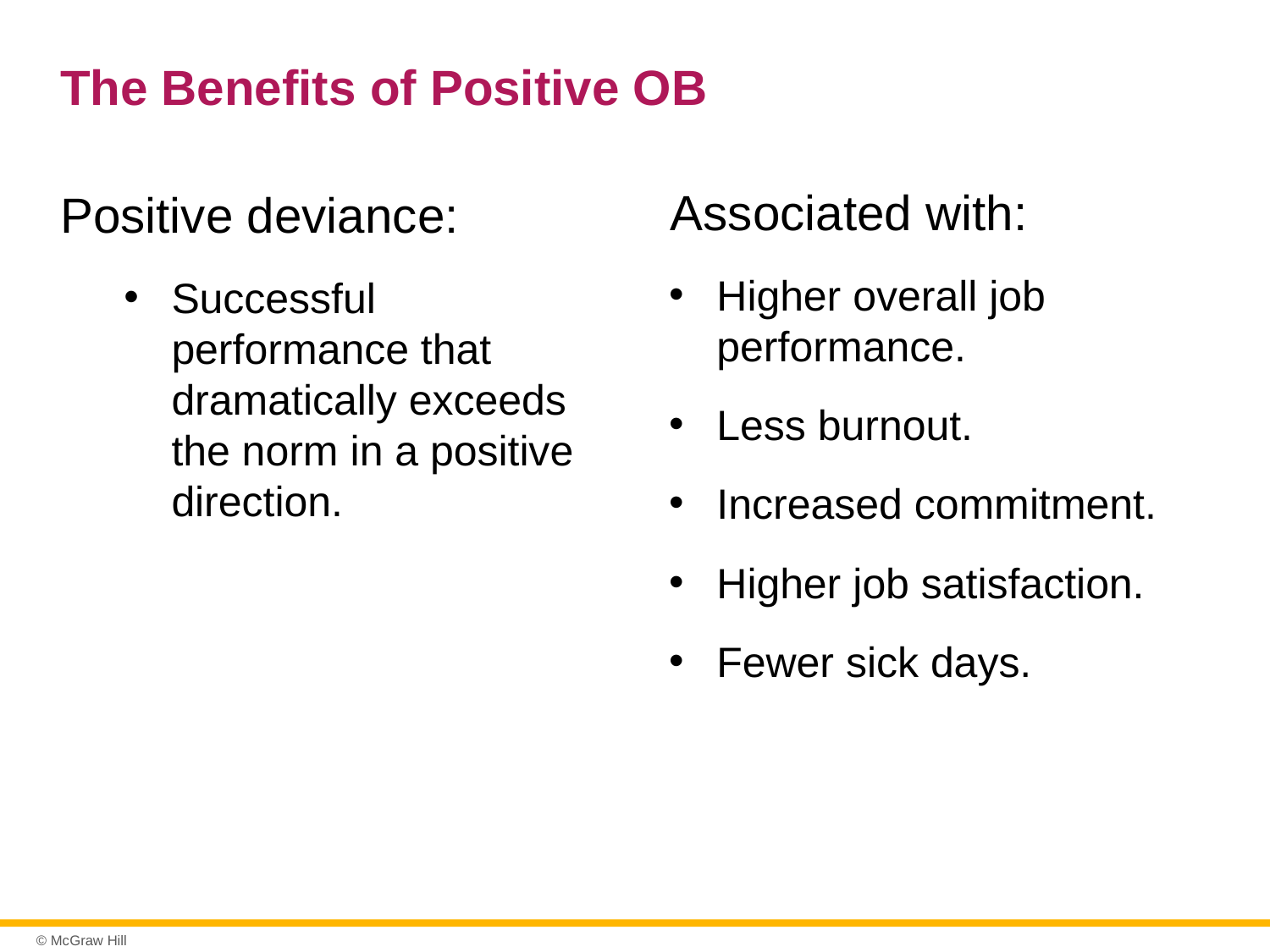

# The Benefits of Positive OB
Associated with:
Higher overall job performance.
Less burnout.
Increased commitment.
Higher job satisfaction.
Fewer sick days.

Positive deviance:
Successful performance that dramatically exceeds the norm in a positive direction.